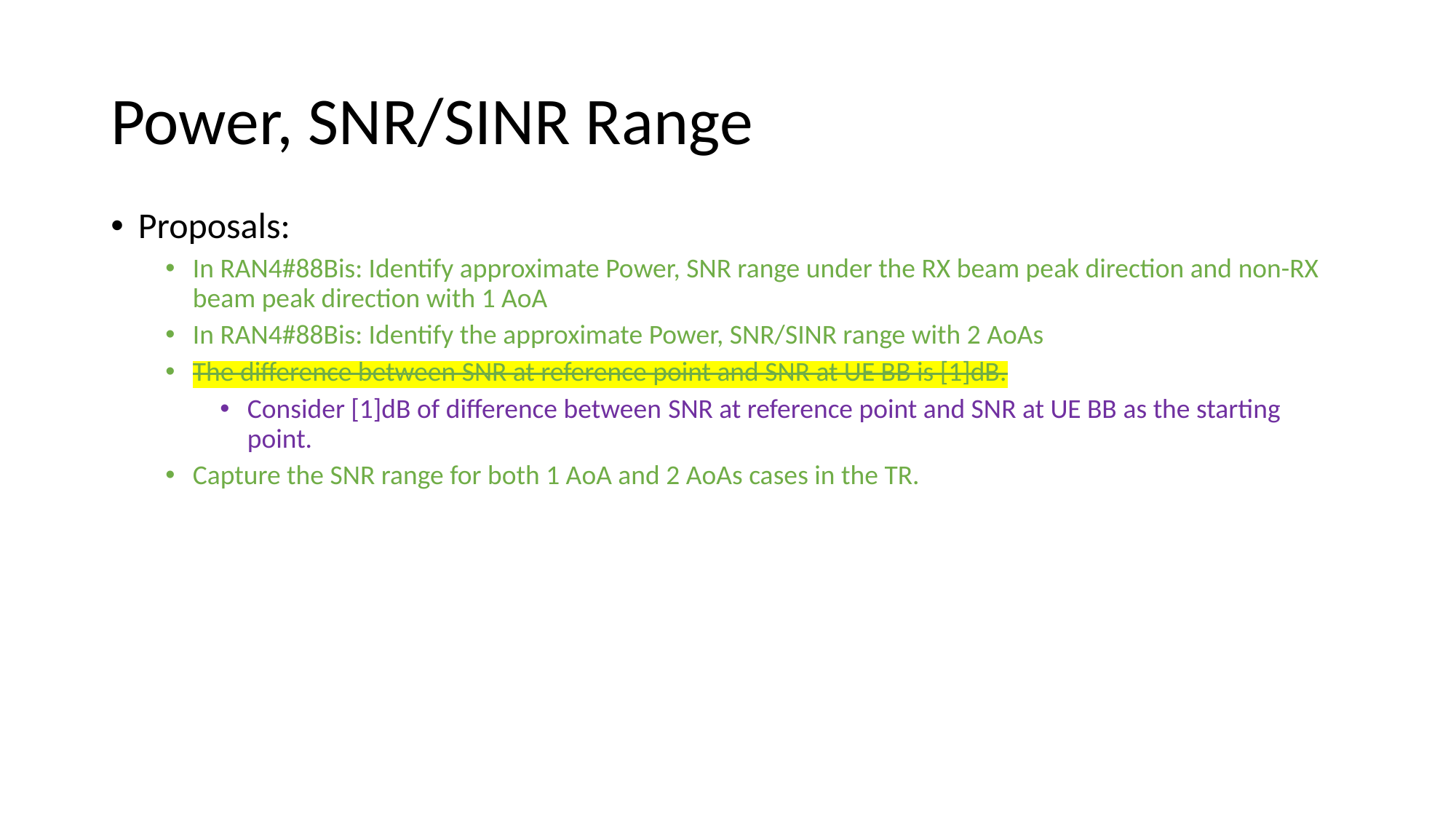

# Power, SNR/SINR Range
Proposals:
In RAN4#88Bis: Identify approximate Power, SNR range under the RX beam peak direction and non-RX beam peak direction with 1 AoA
In RAN4#88Bis: Identify the approximate Power, SNR/SINR range with 2 AoAs
The difference between SNR at reference point and SNR at UE BB is [1]dB.
Consider [1]dB of difference between SNR at reference point and SNR at UE BB as the starting point.
Capture the SNR range for both 1 AoA and 2 AoAs cases in the TR.